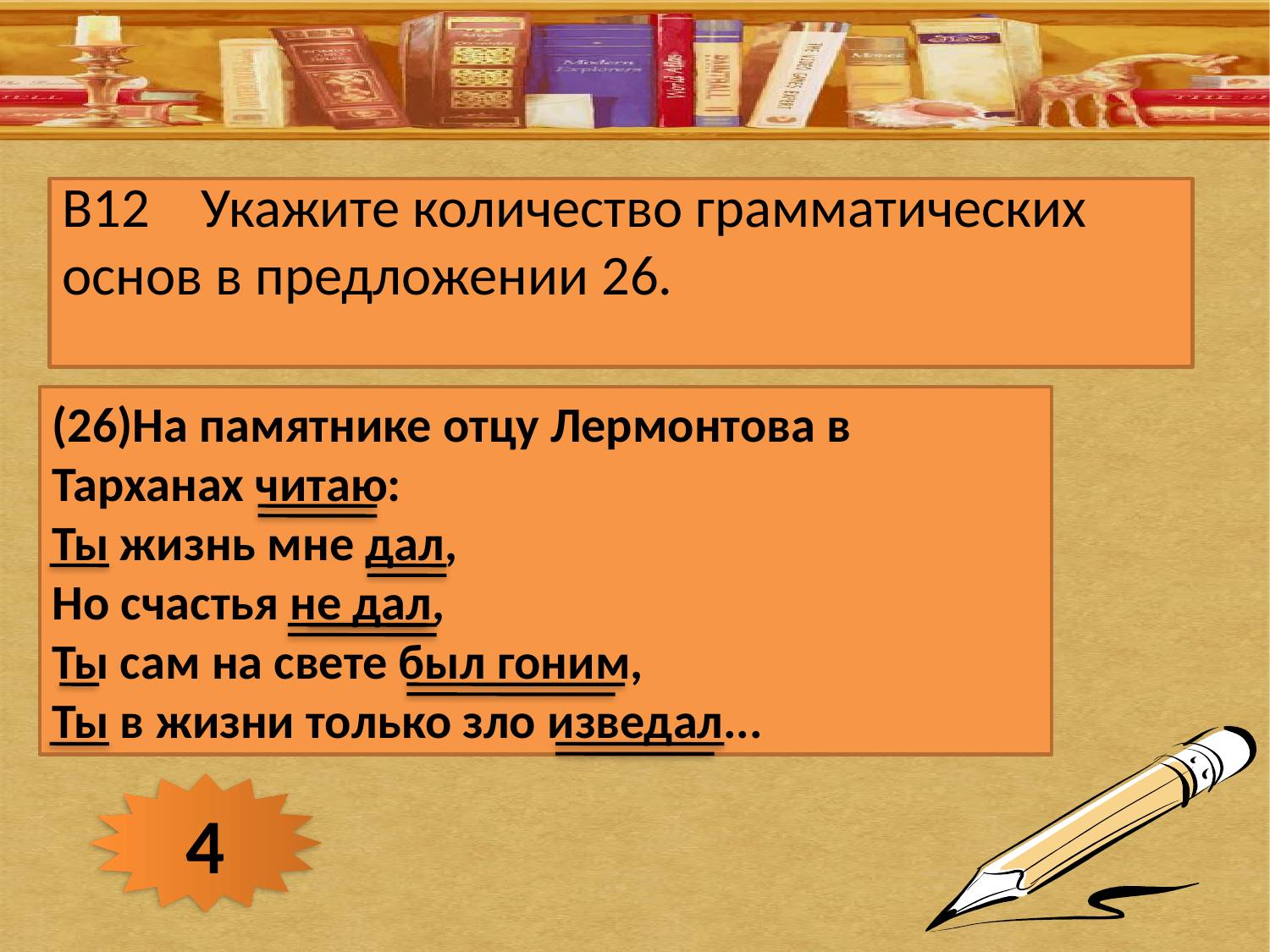

В12    Укажите количество грамматических основ в предложении 26.
(26)На памятнике отцу Лермонтова в Тарханах читаю:
Ты жизнь мне дал,
Но счастья не дал,
Ты сам на свете был гоним,
Ты в жизни только зло изведал...
4